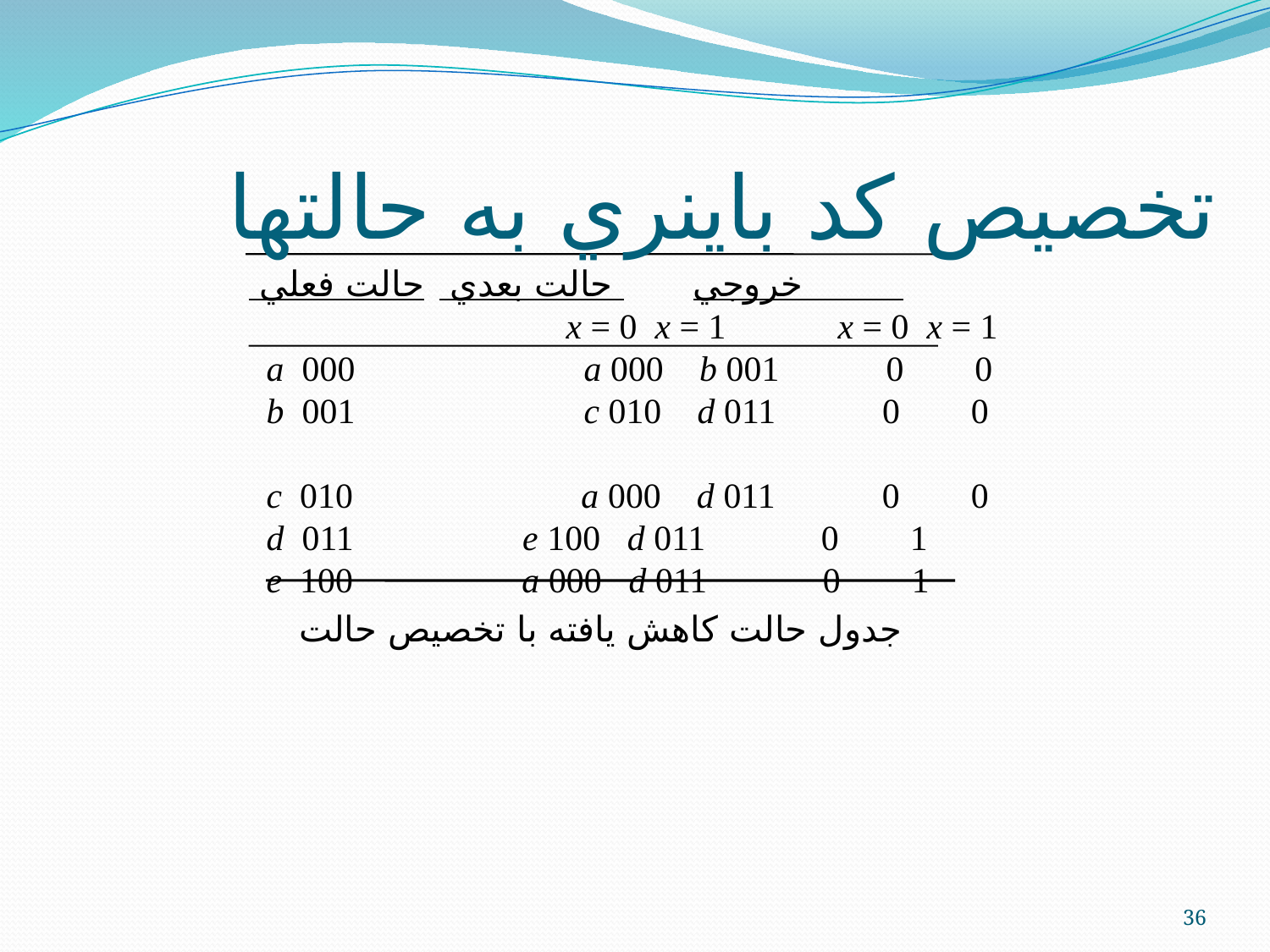

# تخصيص کد باينري به حالتها

حالت فعلي 	 حالت بعدي 	   خروجي
	 		x = 0  x = 1  	  x = 0  x = 1
  a  000		  a 000    b 001            0        0
  b  001 		  c 010    d 011 	       0        0
  c  010 	                a 000    d 011            0        0
  d  011                   e 100   d 011             0        1
  e  100                   a 000   d 011             0        1

جدول حالت کاهش يافته با تخصيص حالت
36